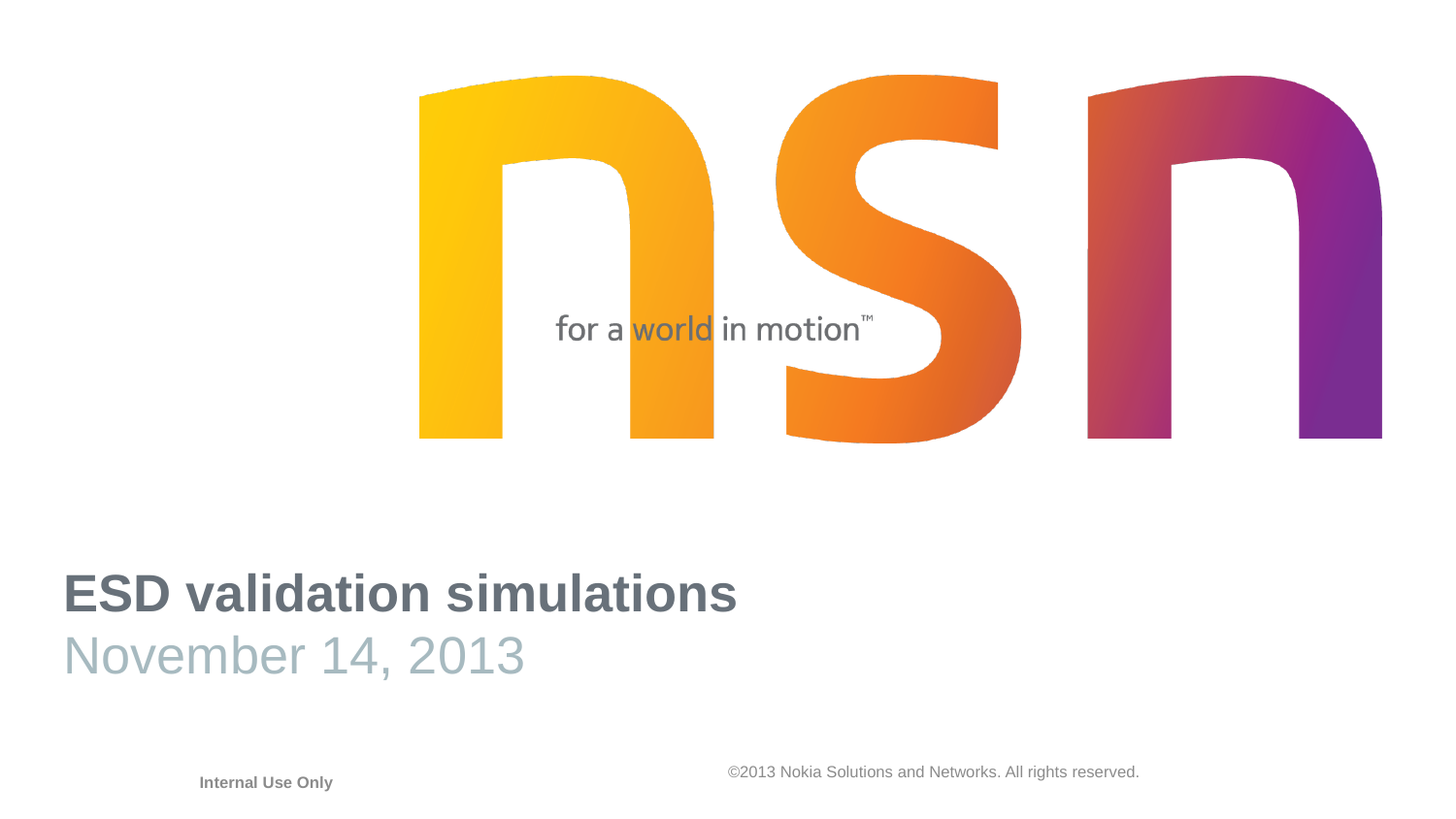

# ESD validation simulations
November 14, 2013